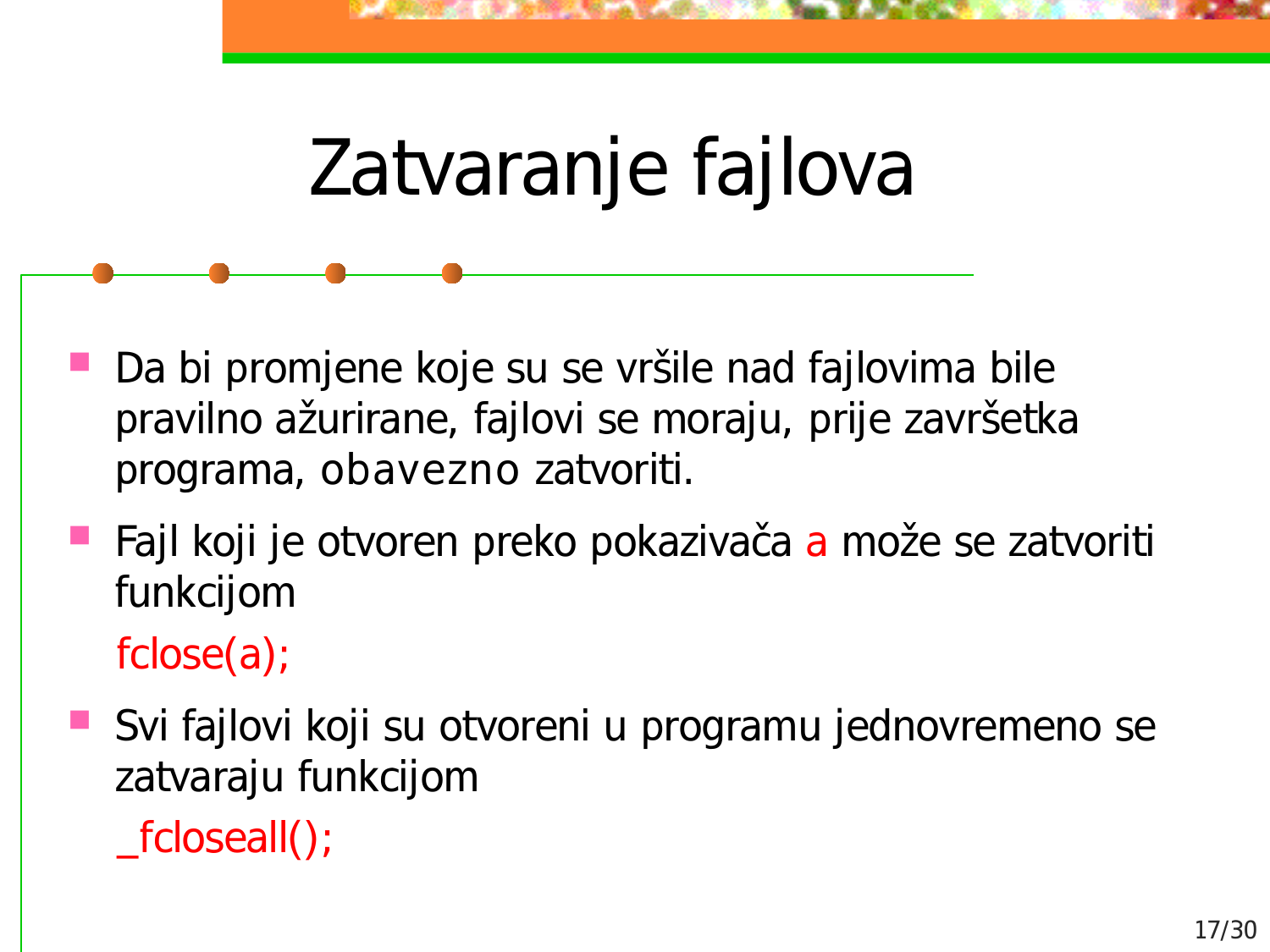

# Zatvaranje fajlova
Da bi promjene koje su se vršile nad fajlovima bile pravilno ažurirane, fajlovi se moraju, prije završetka programa, obavezno zatvoriti.
Fajl koji je otvoren preko pokazivača a može se zatvoriti funkcijom
fclose(a);
Svi fajlovi koji su otvoreni u programu jednovremeno se zatvaraju funkcijom
_fcloseall();
17/30